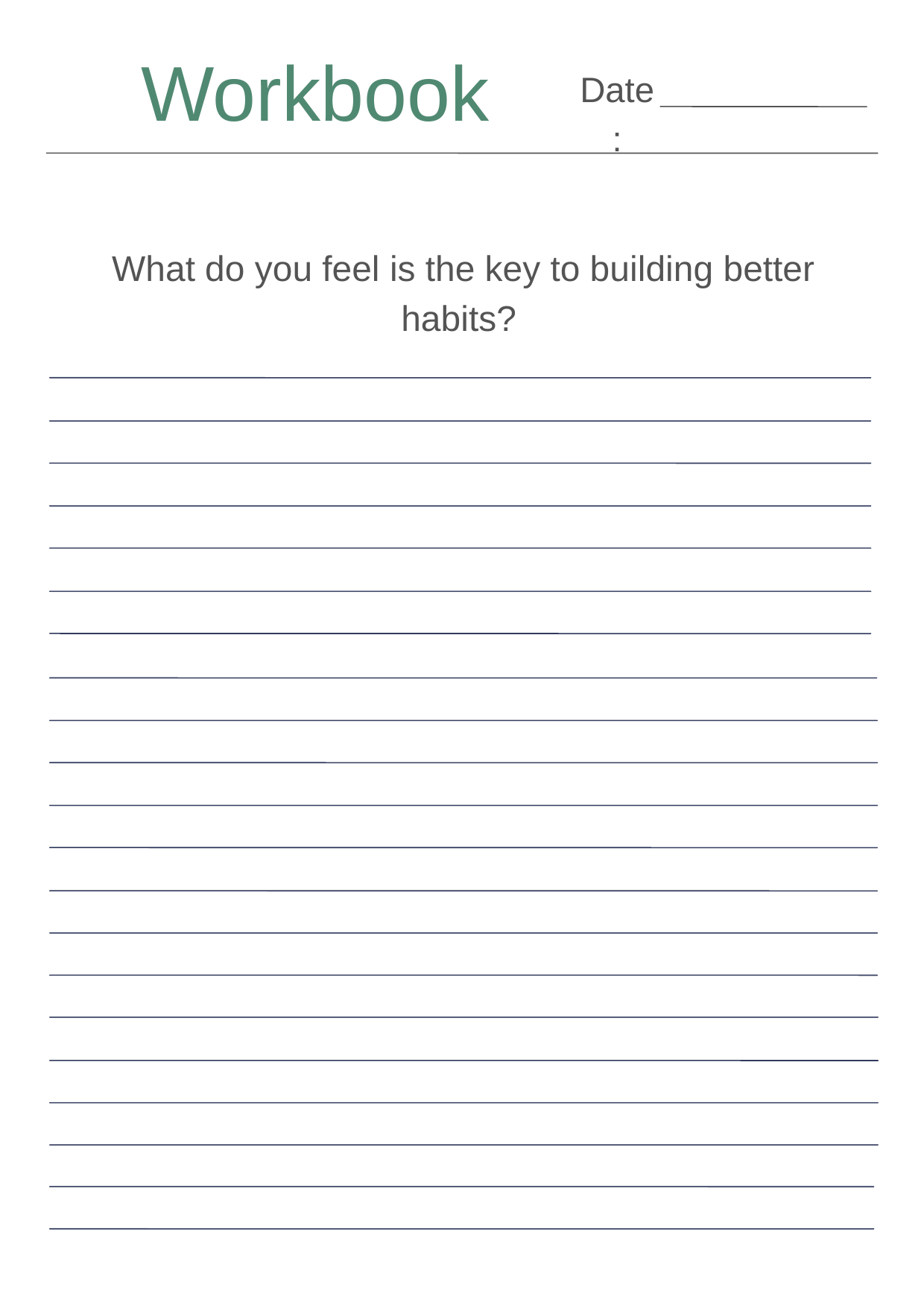

Workbook
Date:

What do you feel is the key to building better habits?